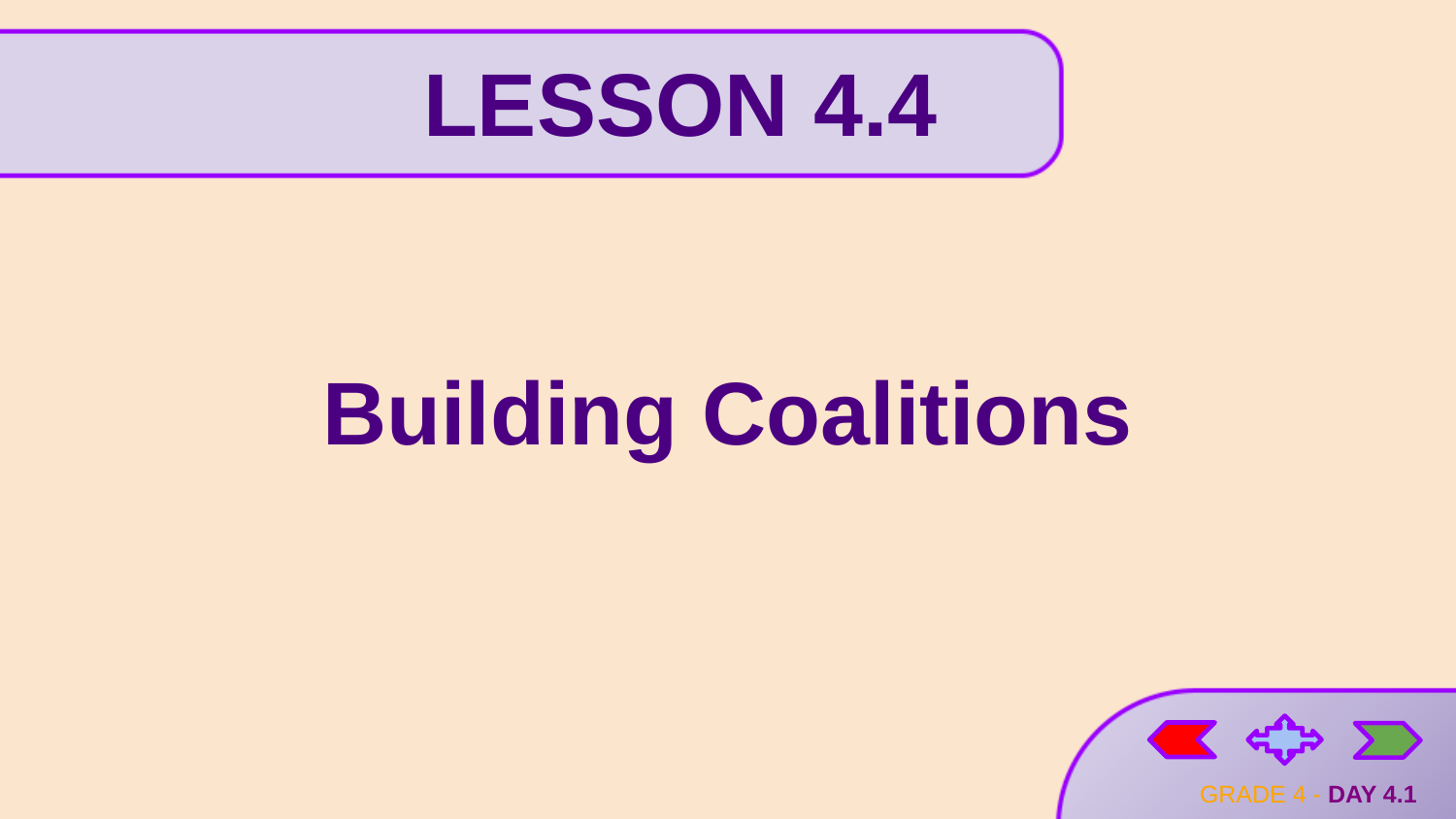

LESSON 4.4
# Building Coalitions

GRADE 4 - DAY 4.1